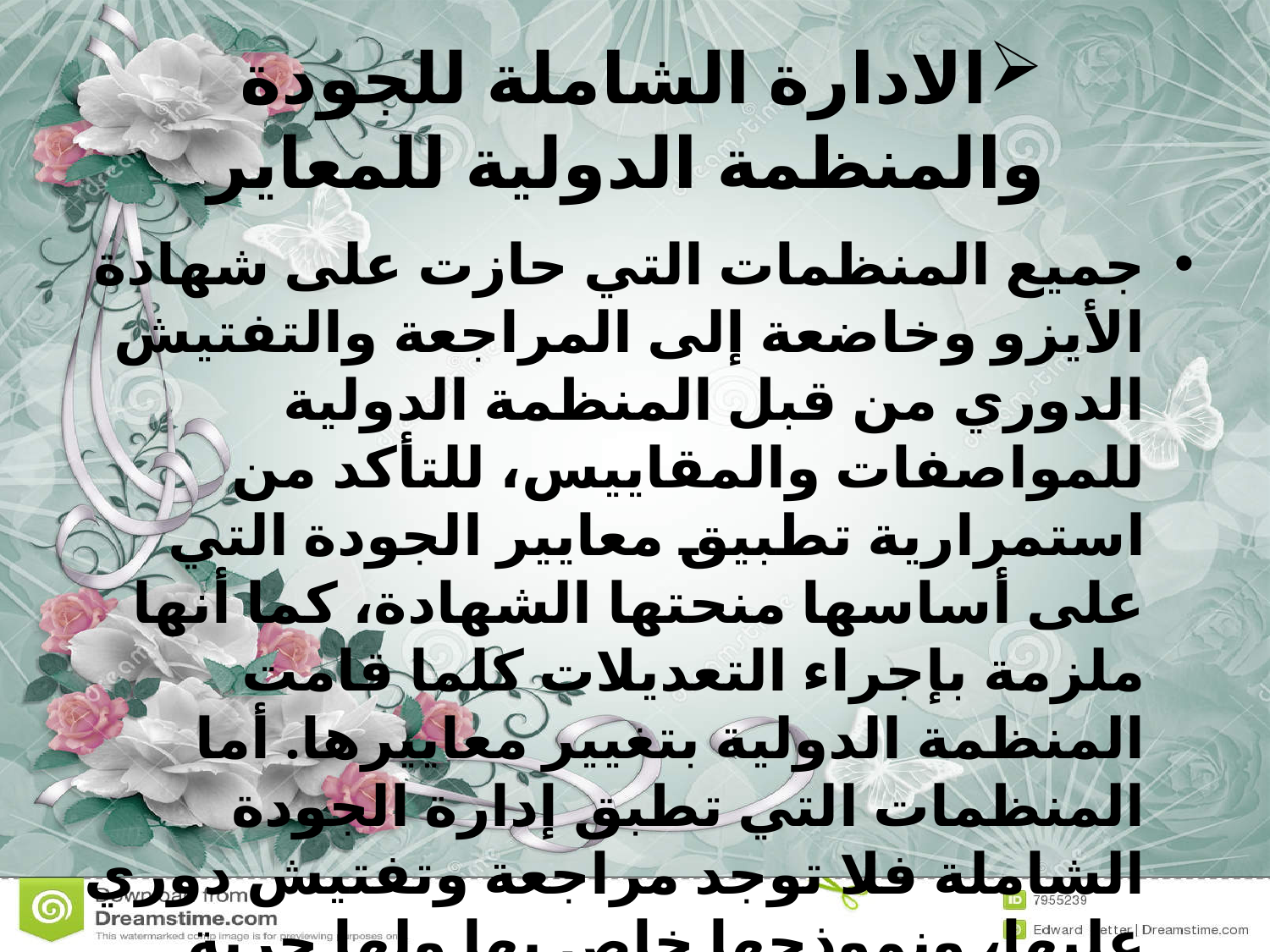

# الادارة الشاملة للجودة والمنظمة الدولية للمعاير
جميع المنظمات التي حازت على شهادة الأيزو وخاضعة إلى المراجعة والتفتيش الدوري من قبل المنظمة الدولية للمواصفات والمقاييس، للتأكد من استمرارية تطبيق معايير الجودة التي على أساسها منحتها الشهادة، كما أنها ملزمة بإجراء التعديلات كلما قامت المنظمة الدولية بتغيير معاييرها. أما المنظمات التي تطبق إدارة الجودة الشاملة فلا توجد مراجعة وتفتيش دوري عليها، ونموذجها خاص بها ولها حرية التصرف